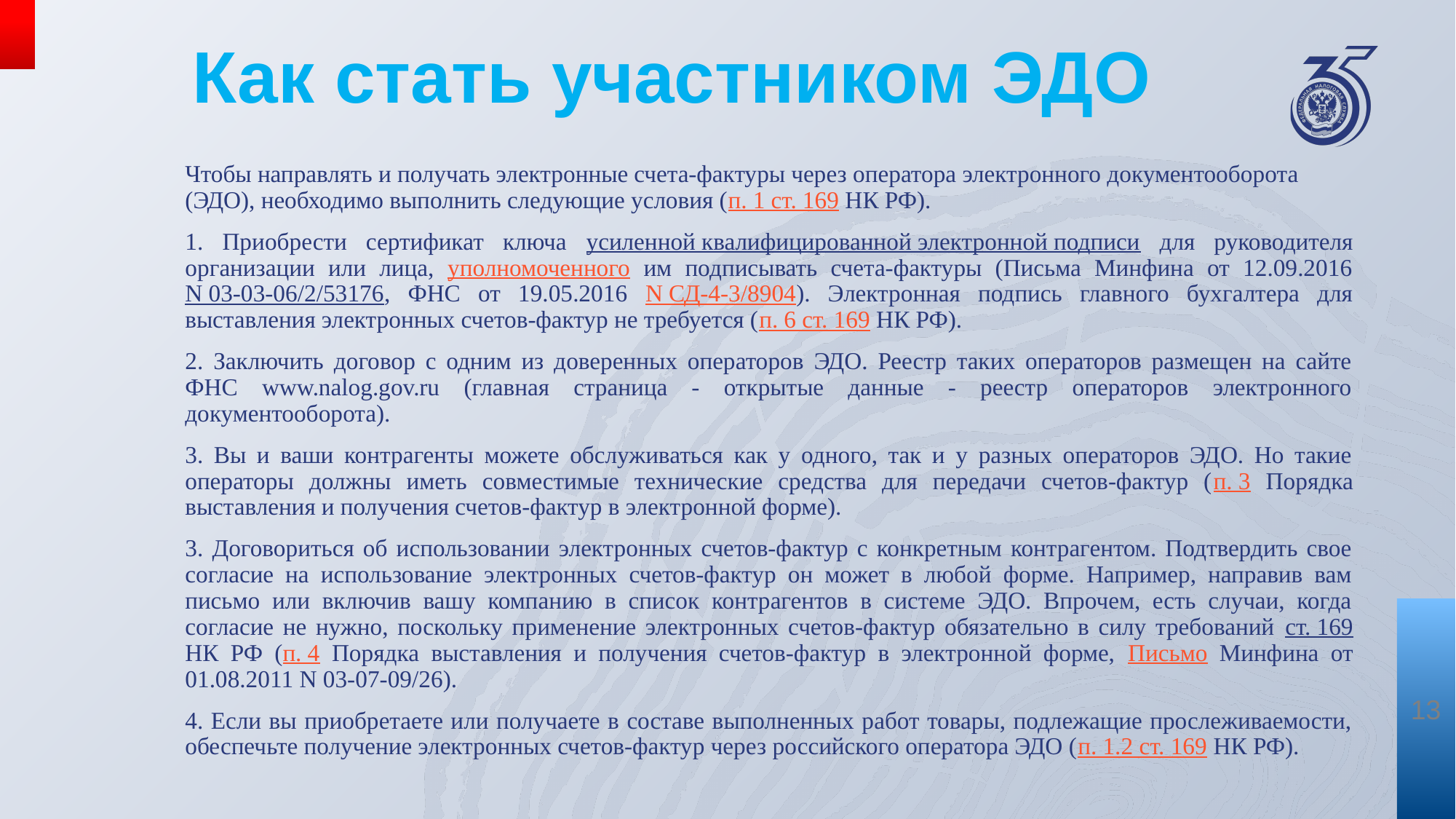

# Как стать участником ЭДО
Чтобы направлять и получать электронные счета-фактуры через оператора электронного документооборота (ЭДО), необходимо выполнить следующие условия (п. 1 ст. 169 НК РФ).
1. Приобрести сертификат ключа усиленной квалифицированной электронной подписи для руководителя организации или лица, уполномоченного им подписывать счета-фактуры (Письма Минфина от 12.09.2016 N 03-03-06/2/53176, ФНС от 19.05.2016 N СД-4-3/8904). Электронная подпись главного бухгалтера для выставления электронных счетов-фактур не требуется (п. 6 ст. 169 НК РФ).
2. Заключить договор с одним из доверенных операторов ЭДО. Реестр таких операторов размещен на сайте ФНС www.nalog.gov.ru (главная страница - открытые данные - реестр операторов электронного документооборота).
3. Вы и ваши контрагенты можете обслуживаться как у одного, так и у разных операторов ЭДО. Но такие операторы должны иметь совместимые технические средства для передачи счетов-фактур (п. 3 Порядка выставления и получения счетов-фактур в электронной форме).
3. Договориться об использовании электронных счетов-фактур с конкретным контрагентом. Подтвердить свое согласие на использование электронных счетов-фактур он может в любой форме. Например, направив вам письмо или включив вашу компанию в список контрагентов в системе ЭДО. Впрочем, есть случаи, когда согласие не нужно, поскольку применение электронных счетов-фактур обязательно в силу требований ст. 169 НК РФ (п. 4 Порядка выставления и получения счетов-фактур в электронной форме, Письмо Минфина от 01.08.2011 N 03-07-09/26).
4. Если вы приобретаете или получаете в составе выполненных работ товары, подлежащие прослеживаемости, обеспечьте получение электронных счетов-фактур через российского оператора ЭДО (п. 1.2 ст. 169 НК РФ).

13